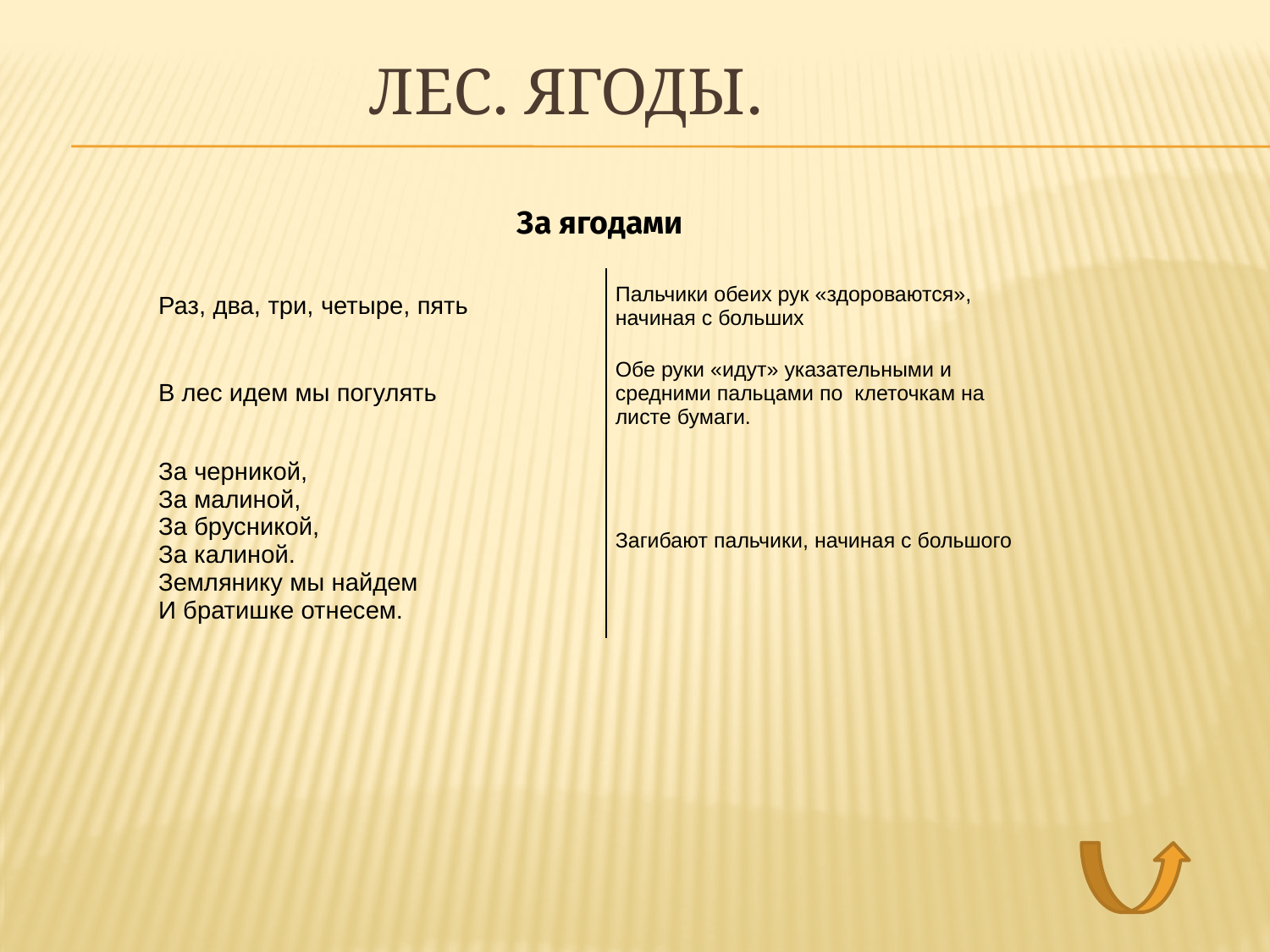

# Лес. Ягоды.
| За ягодами |  |
| --- | --- |
| Раз, два, три, четыре, пять | Пальчики обеих рук «здороваются», начиная с больших |
| В лес идем мы погулять | Обе руки «идут» указательными и средними пальцами по клеточкам на листе бумаги. |
| За черникой, За малиной, За брусникой, За калиной. Землянику мы найдем И братишке отнесем. | Загибают пальчики, начиная с большого |